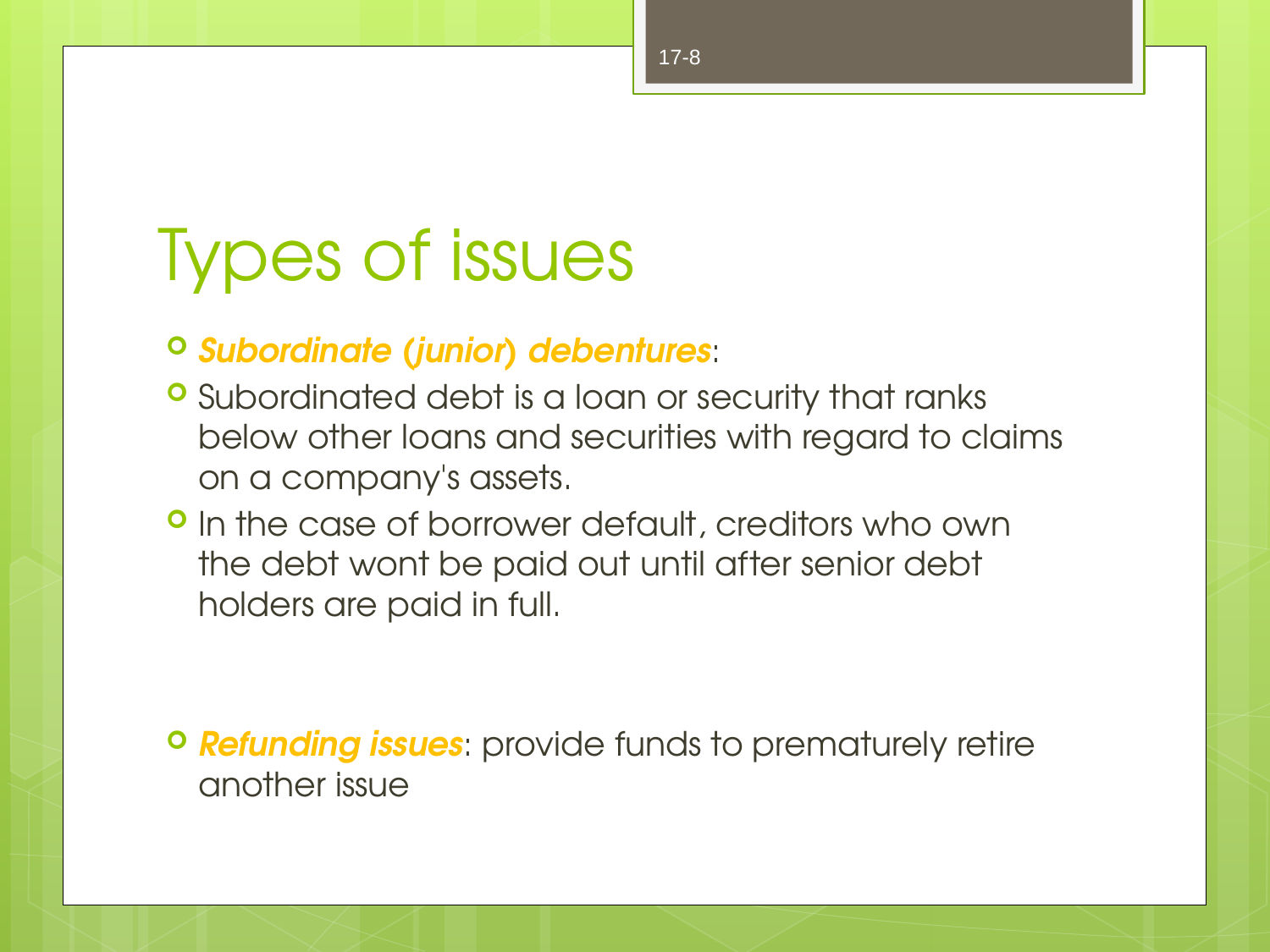

17-8
# Types of issues
Subordinate (junior) debentures:
Subordinated debt is a loan or security that ranks below other loans and securities with regard to claims on a company's assets.
In the case of borrower default, creditors who own the debt wont be paid out until after senior debt holders are paid in full.

Refunding issues: provide funds to prematurely retire another issue